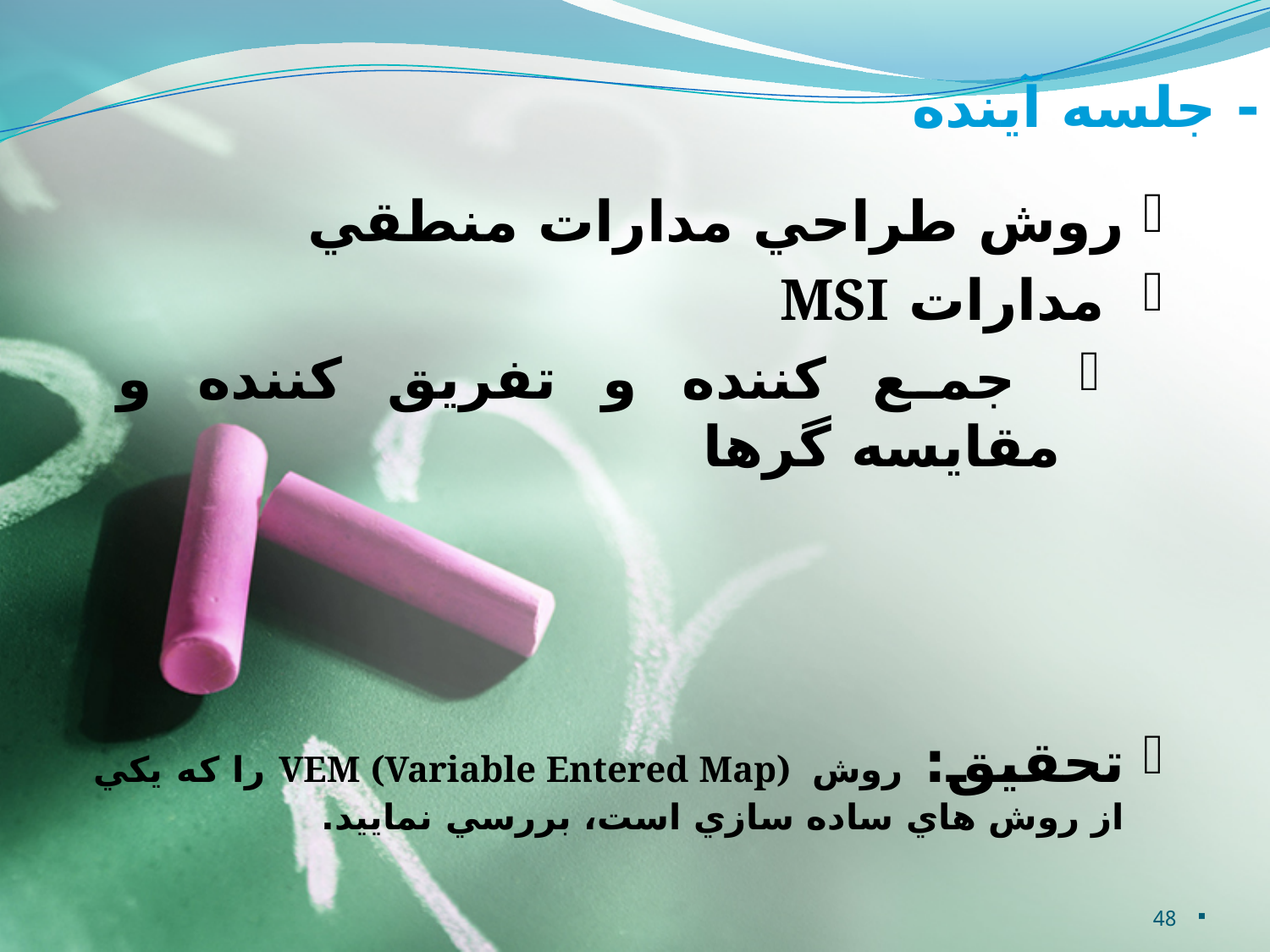

# - جلسه آينده
روش طراحي مدارات منطقي
 مدارات MSI
 جمع کننده و تفريق کننده و مقايسه گرها

تحقيق: روش VEM (Variable Entered Map) را که يکي از روش هاي ساده سازي است، بررسي نماييد.
48